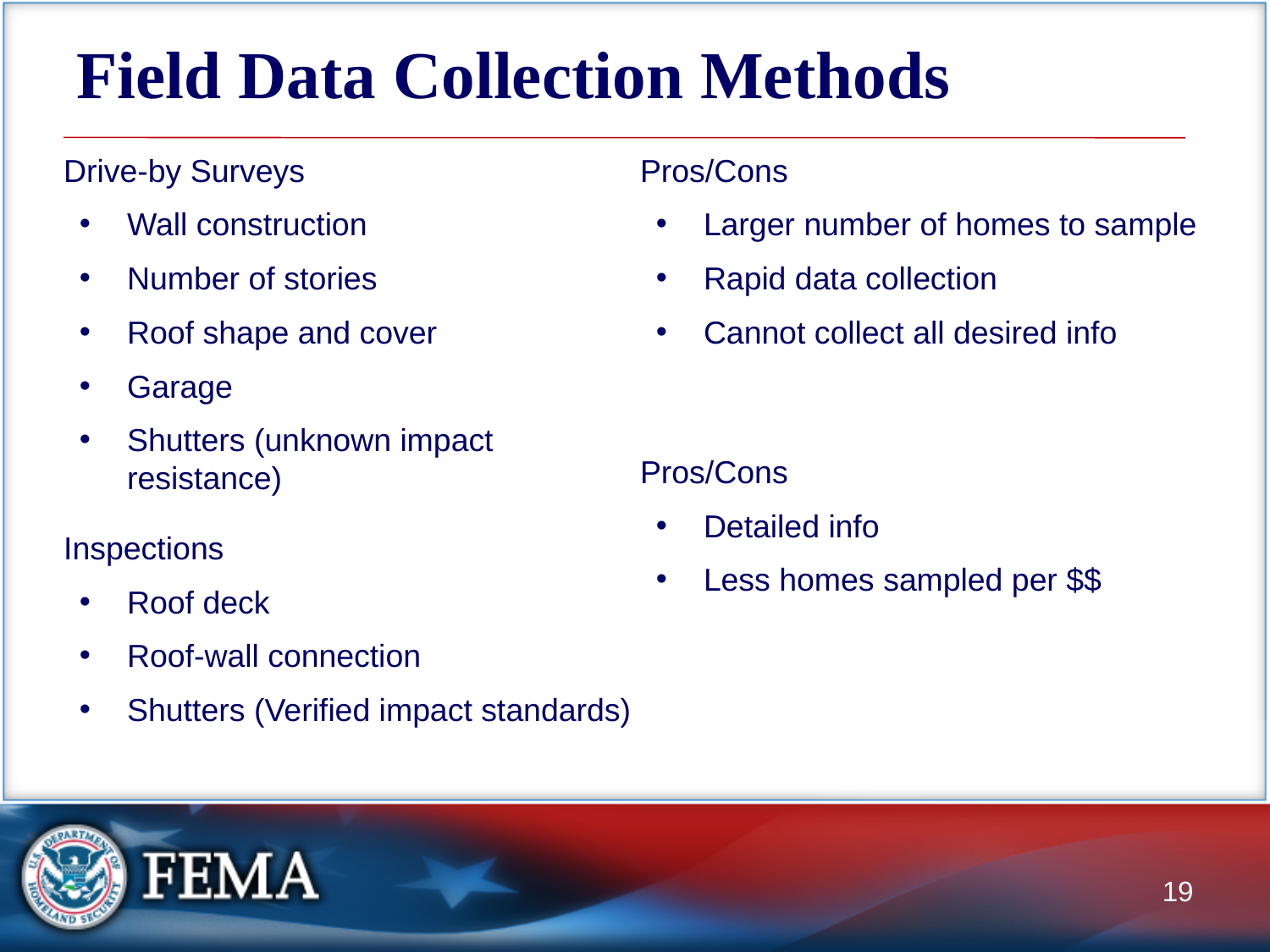

# Field Data Collection Methods
Drive-by Surveys
Wall construction
Number of stories
Roof shape and cover
Garage
Shutters (unknown impact resistance)
Inspections
Roof deck
Roof-wall connection
Shutters (Verified impact standards)
Pros/Cons
Larger number of homes to sample
Rapid data collection
Cannot collect all desired info

Pros/Cons
Detailed info
Less homes sampled per $$
19